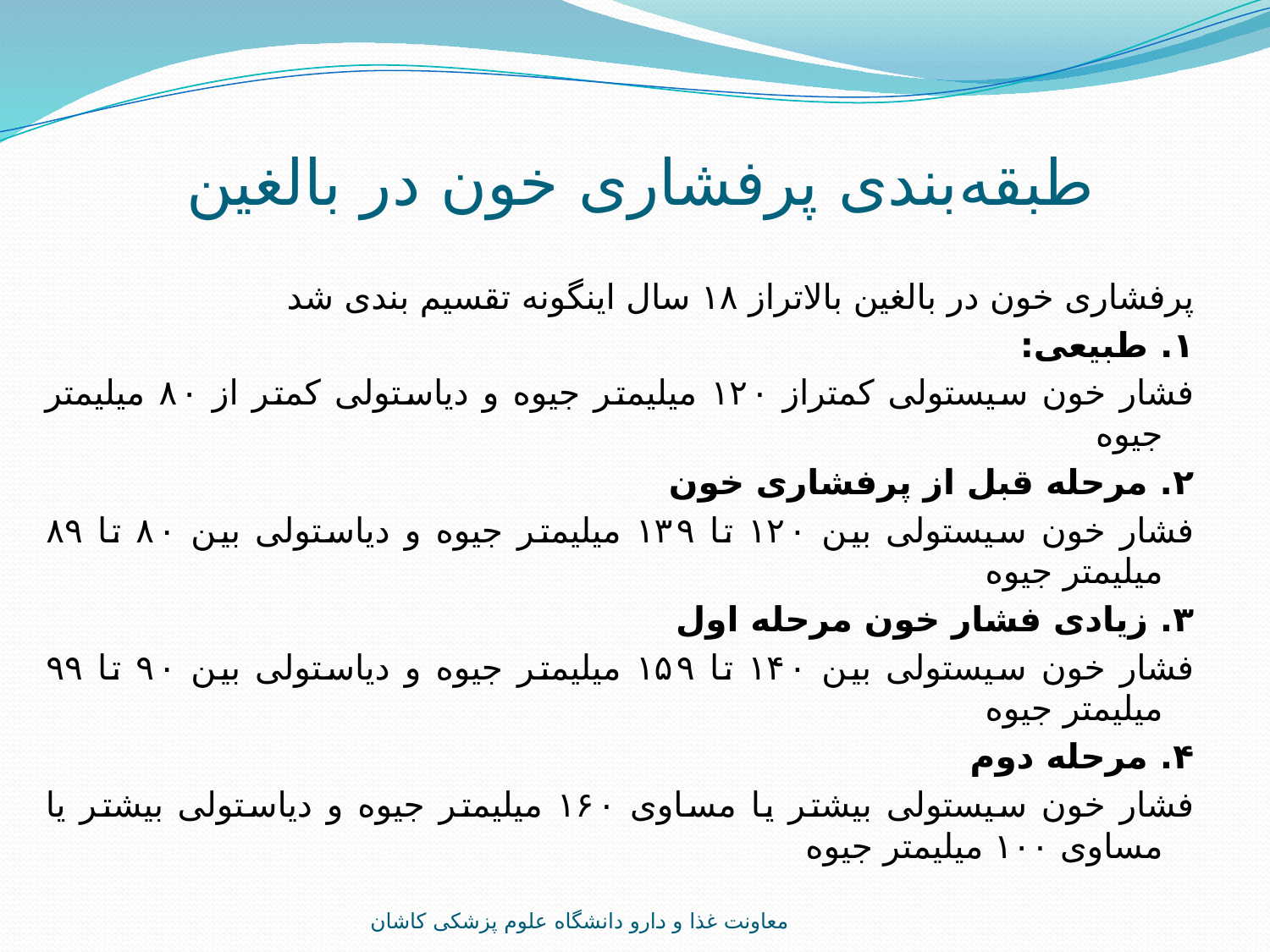

# طبقه‌بندی پرفشاری خون در بالغین
پرفشاری خون در بالغین بالاتراز ۱۸ سال اینگونه تقسیم بندی شد
۱. طبیعی:
فشار خون سیستولی کمتراز ۱۲۰ میلیمتر جیوه و دیاستولی کمتر از ۸۰ میلیمتر جیوه
۲. مرحله قبل از پرفشاری خون
فشار خون سیستولی بین ۱۲۰ تا ۱۳۹ میلیمتر جیوه و دیاستولی بین ۸۰ تا ۸۹ میلیمتر جیوه
۳. زیادی فشار خون مرحله اول
فشار خون سیستولی بین ۱۴۰ تا ۱۵۹ میلیمتر جیوه و دیاستولی بین ۹۰ تا ۹۹ میلیمتر جیوه
۴. مرحله دوم
فشار خون سیستولی بیشتر یا مساوی ۱۶۰ میلیمتر جیوه و دیاستولی بیشتر یا مساوی ۱۰۰ میلیمتر جیوه

معاونت غذا و دارو دانشگاه علوم پزشکی کاشان